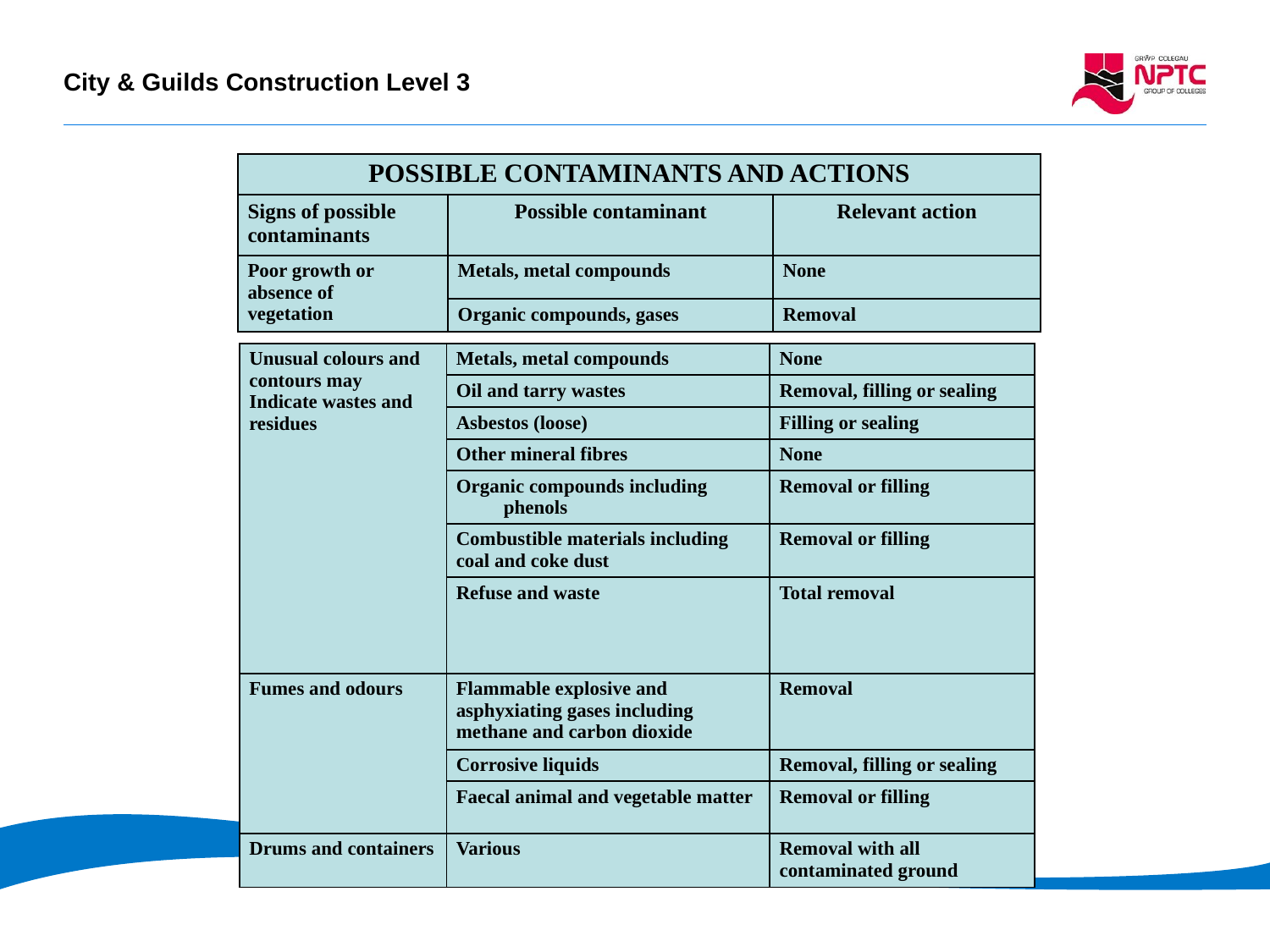

| POSSIBLE CONTAMINANTS AND ACTIONS |  |  |
| --- | --- | --- |
| Signs of possible contaminants | Possible contaminant | Relevant action |
| Poor growth or absence of vegetation | Metals, metal compounds | None |
|  | Organic compounds, gases | Removal |
| Unusual colours and contours may Indicate wastes and residues | Metals, metal compounds | None |
| --- | --- | --- |
|  | Oil and tarry wastes | Removal, filling or sealing |
|  | Asbestos (loose) | Filling or sealing |
|  | Other mineral fibres | None |
|  | Organic compounds including phenols | Removal or filling |
|  | Combustible materials including coal and coke dust | Removal or filling |
|  | Refuse and waste | Total removal |
| Fumes and odours | Flammable explosive and asphyxiating gases including methane and carbon dioxide | Removal |
|  | Corrosive liquids | Removal, filling or sealing |
|  | Faecal animal and vegetable matter | Removal or filling |
| Drums and containers | Various | Removal with all contaminated ground |